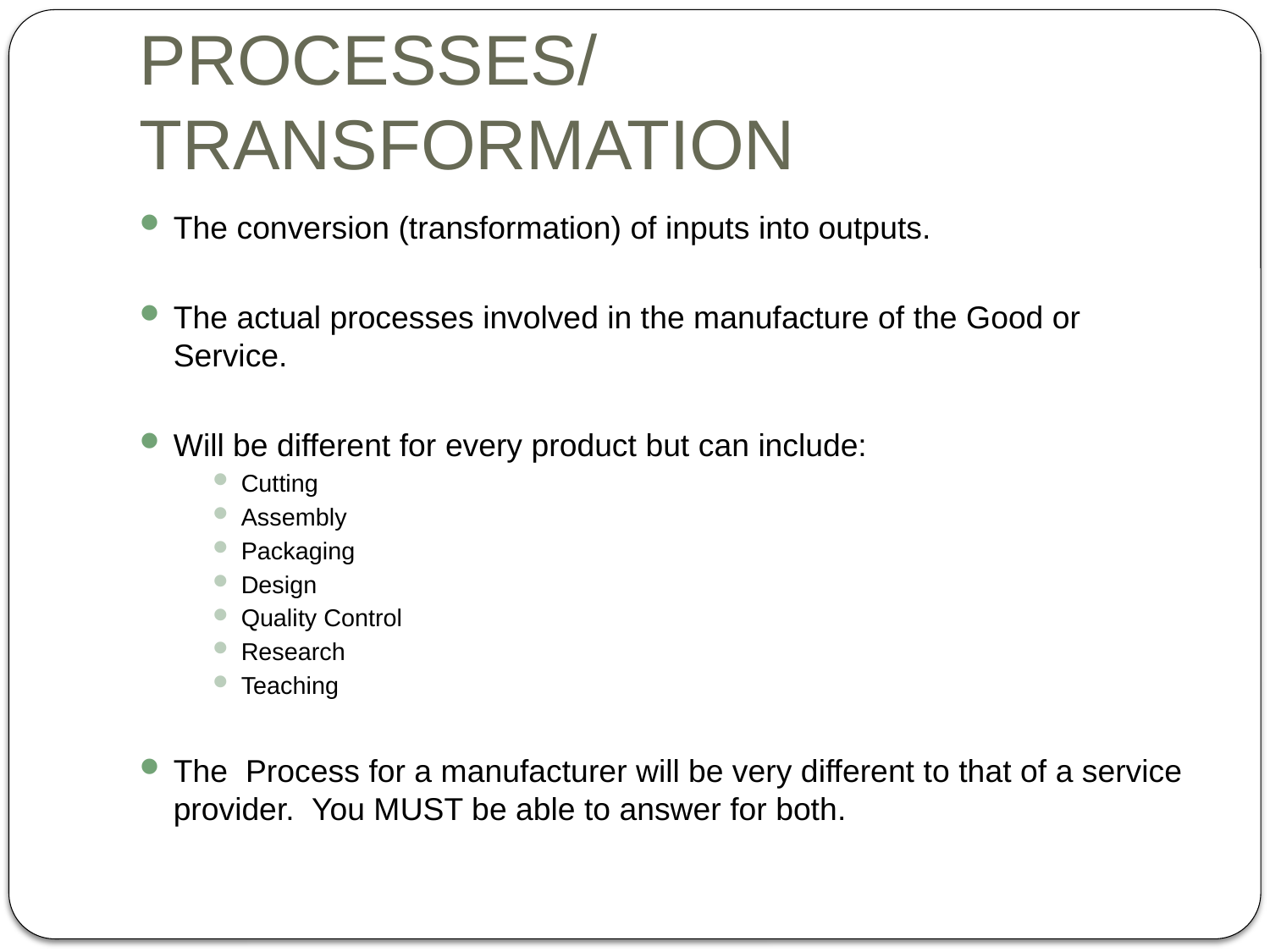

# PROCESSES/TRANSFORMATION
The conversion (transformation) of inputs into outputs.

The actual processes involved in the manufacture of the Good or Service.

Will be different for every product but can include:
Cutting
Assembly
Packaging
Design
Quality Control
Research
Teaching

The  Process for a manufacturer will be very different to that of a service provider.  You MUST be able to answer for both.